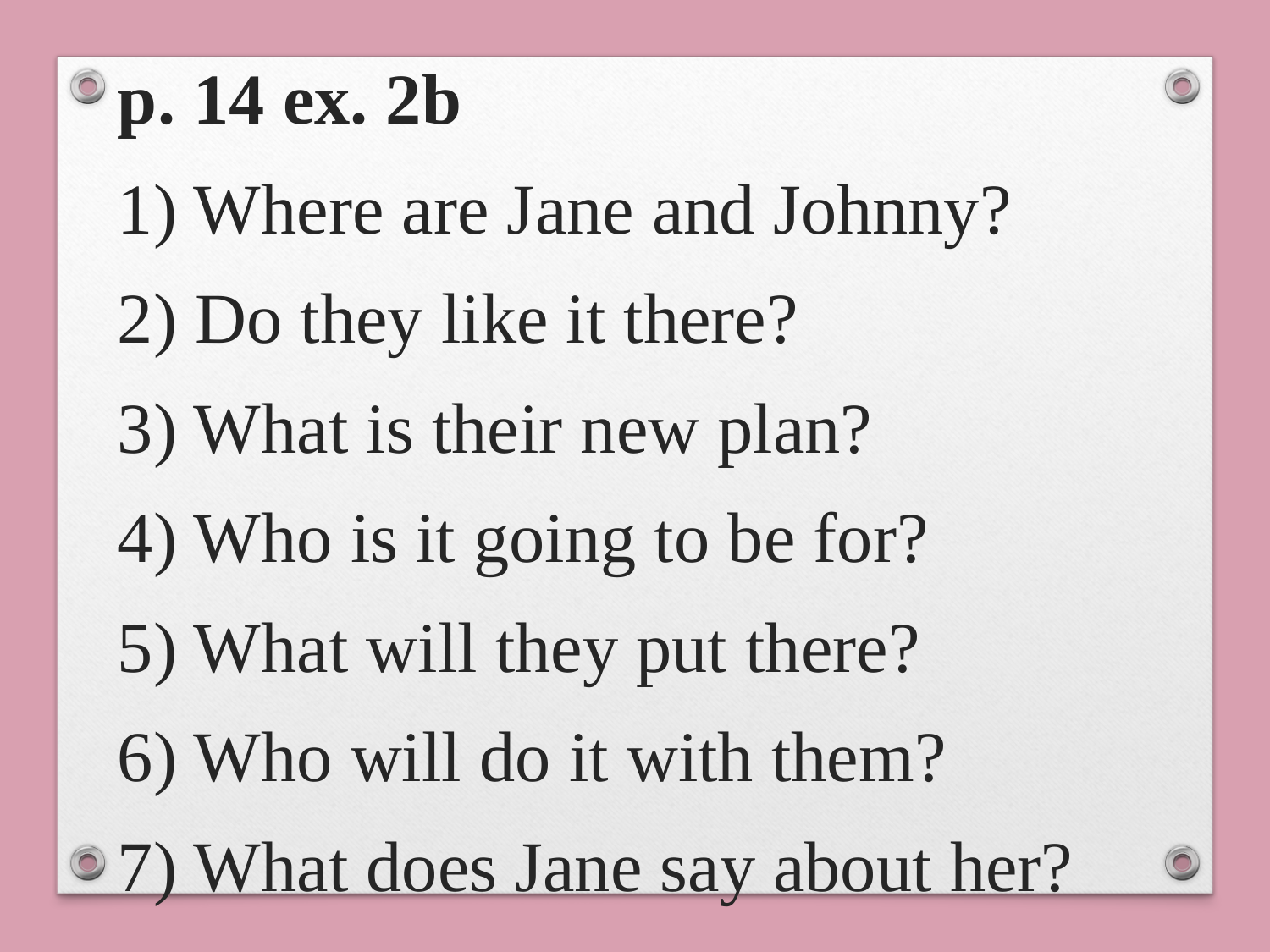

p. 14 ex. 2b
1) Where are Jane and Johnny?
2) Do they like it there?
3) What is their new plan?
4) Who is it going to be for?
5) What will they put there?
6) Who will do it with them?
7) What does Jane say about her?